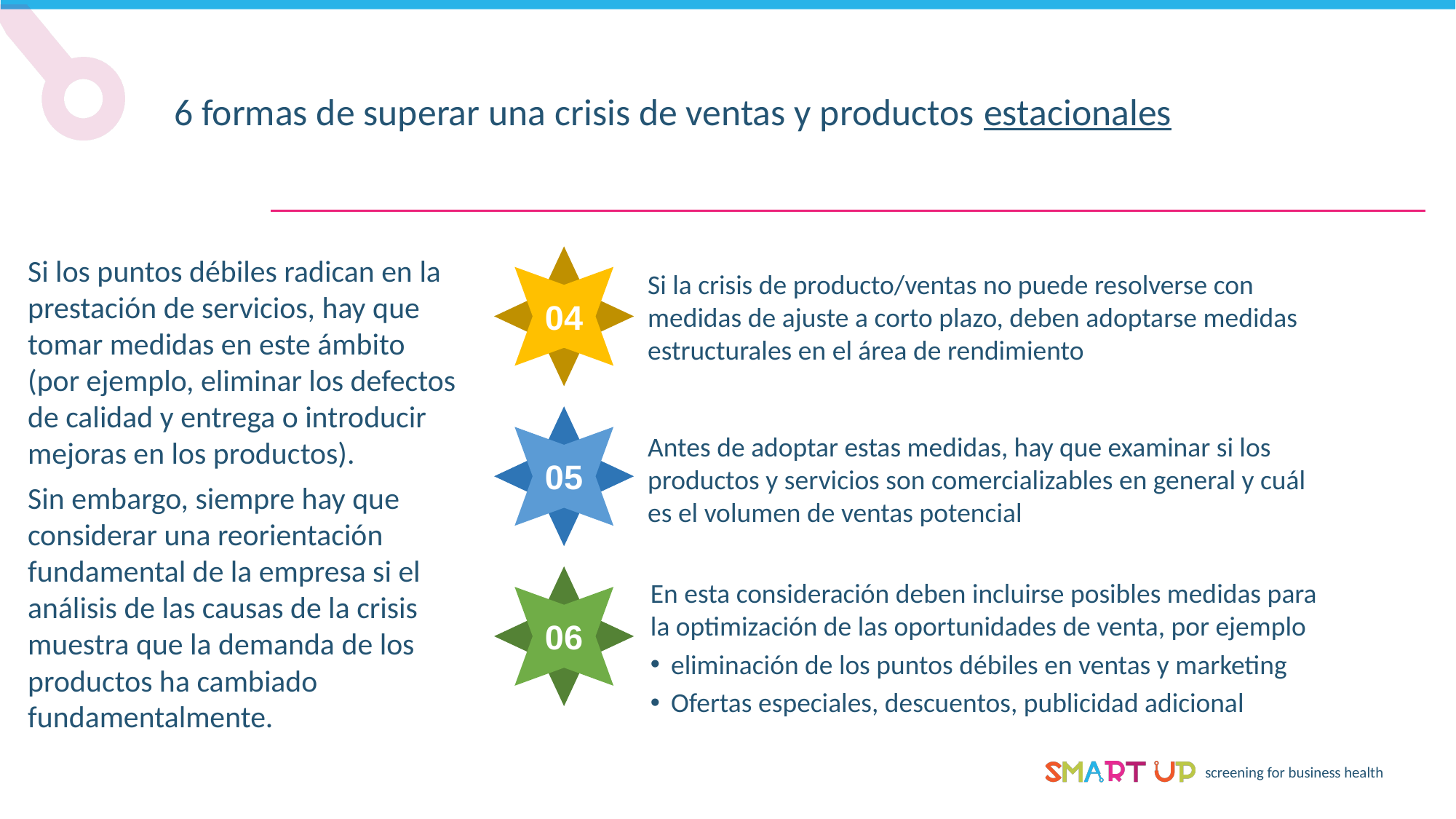

6 formas de superar una crisis de ventas y productos estacionales

Si los puntos débiles radican en la prestación de servicios, hay que tomar medidas en este ámbito (por ejemplo, eliminar los defectos de calidad y entrega o introducir mejoras en los productos).
Sin embargo, siempre hay que considerar una reorientación fundamental de la empresa si el análisis de las causas de la crisis muestra que la demanda de los productos ha cambiado fundamentalmente.

Si la crisis de producto/ventas no puede resolverse con medidas de ajuste a corto plazo, deben adoptarse medidas estructurales en el área de rendimiento
04

Antes de adoptar estas medidas, hay que examinar si los productos y servicios son comercializables en general y cuál es el volumen de ventas potencial
05

En esta consideración deben incluirse posibles medidas para la optimización de las oportunidades de venta, por ejemplo
eliminación de los puntos débiles en ventas y marketing
Ofertas especiales, descuentos, publicidad adicional
06